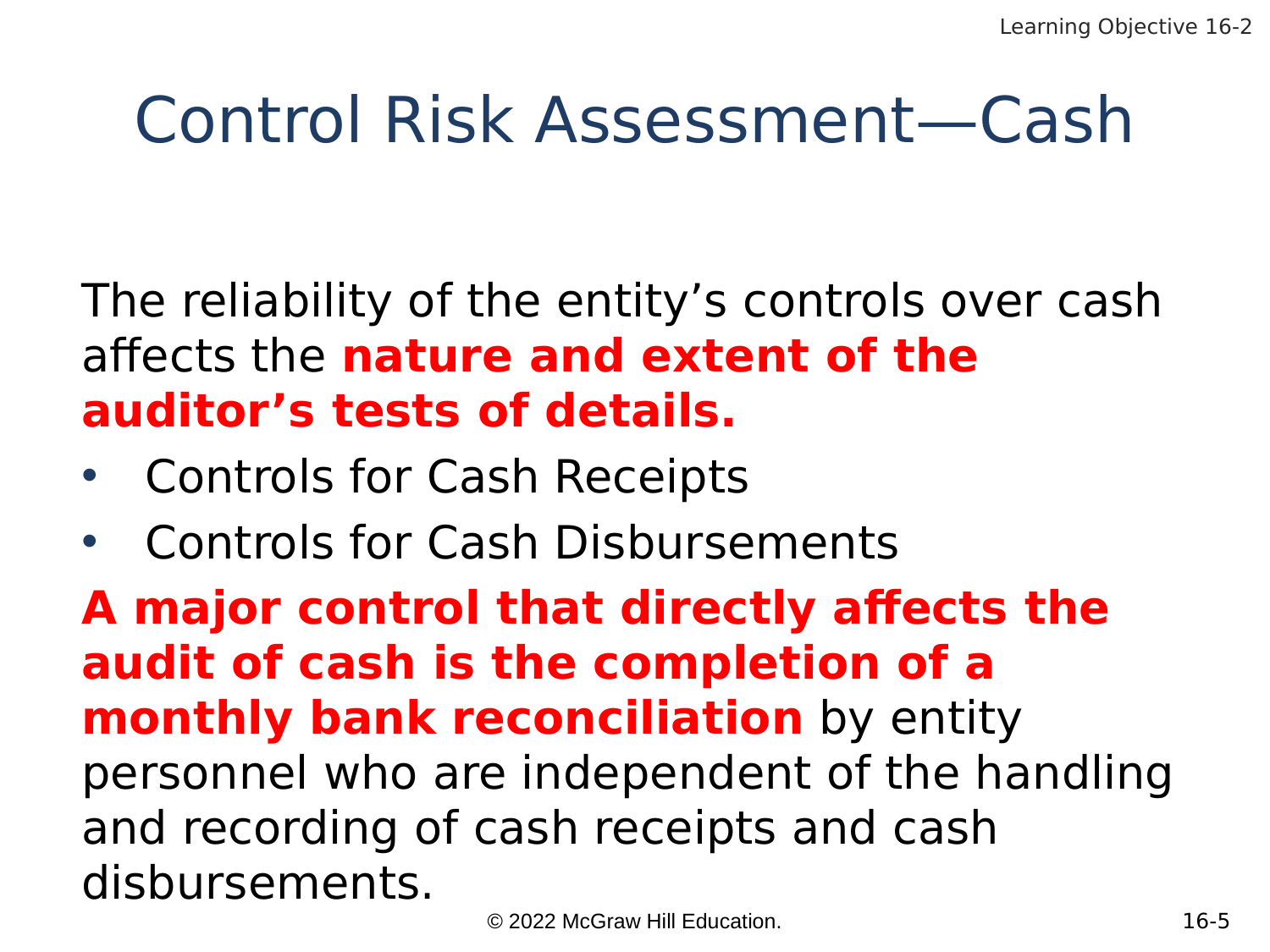

Learning Objective 16-2
# Control Risk Assessment—Cash
The reliability of the entity’s controls over cash affects the nature and extent of the auditor’s tests of details.
Controls for Cash Receipts
Controls for Cash Disbursements
A major control that directly affects the audit of cash is the completion of a monthly bank reconciliation by entity personnel who are independent of the handling and recording of cash receipts and cash disbursements.